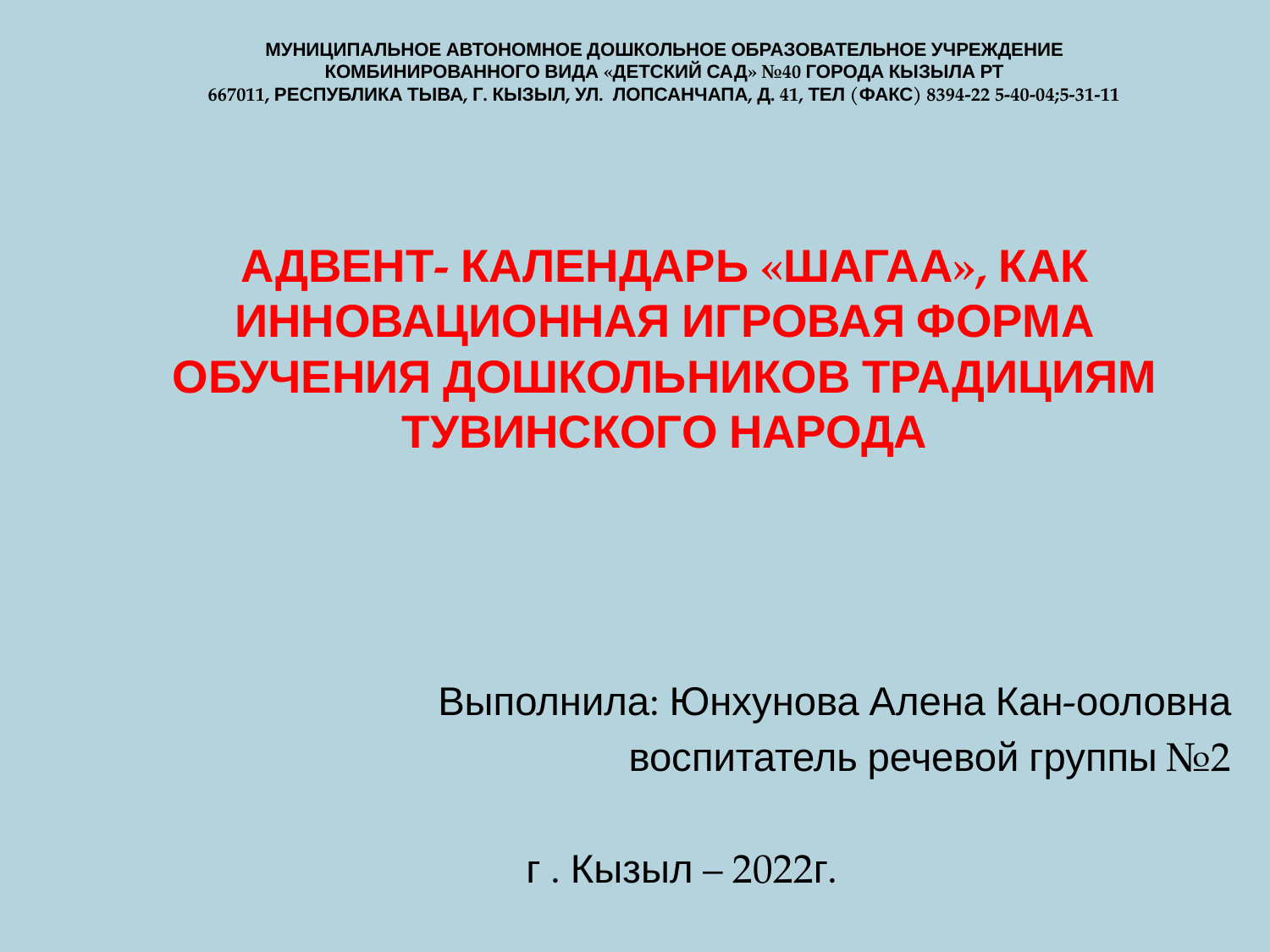

# Муниципальное автономное дошкольное образовательное учреждение комбинированного вида «Детский сад» №40 города Кызыла РТ 667011, Республика Тыва, г. Кызыл, ул.  Лопсанчапа, д. 41, тел (факс) 8394-22 5-40-04;5-31-11 Адвент- календарь «Шагаа», как инновационная игровая форма обучения дошкольников традициям тувинского народа

Выполнила: Юнхунова Алена Кан-ооловна
воспитатель речевой группы №2

                          г . Кызыл – 2022г.